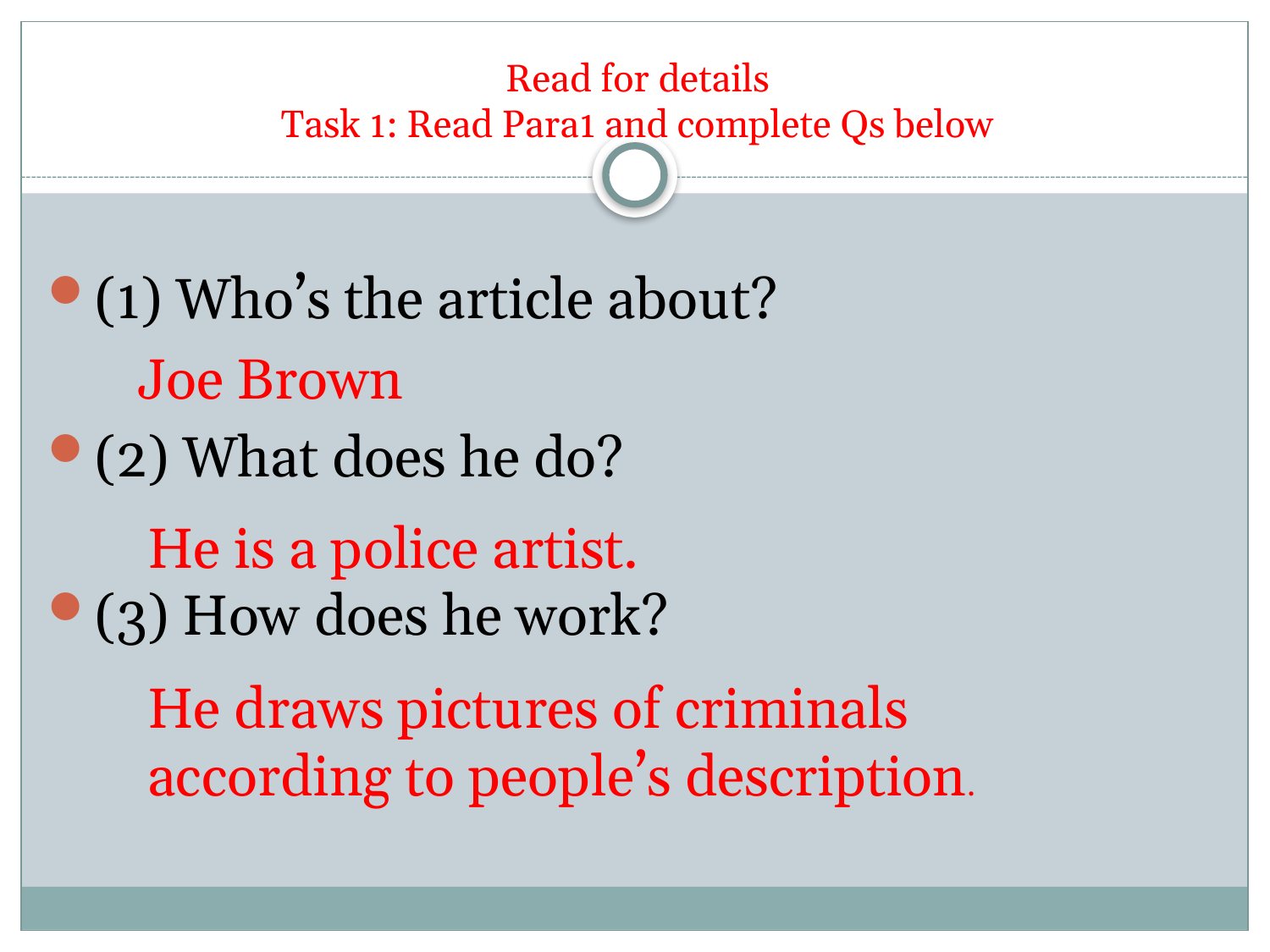

# Read for details Task 1: Read Para1 and complete Qs below
(1) Who’s the article about?

(2) What does he do?

(3) How does he work?

Joe Brown
He is a police artist.
He draws pictures of criminals according to people’s description.